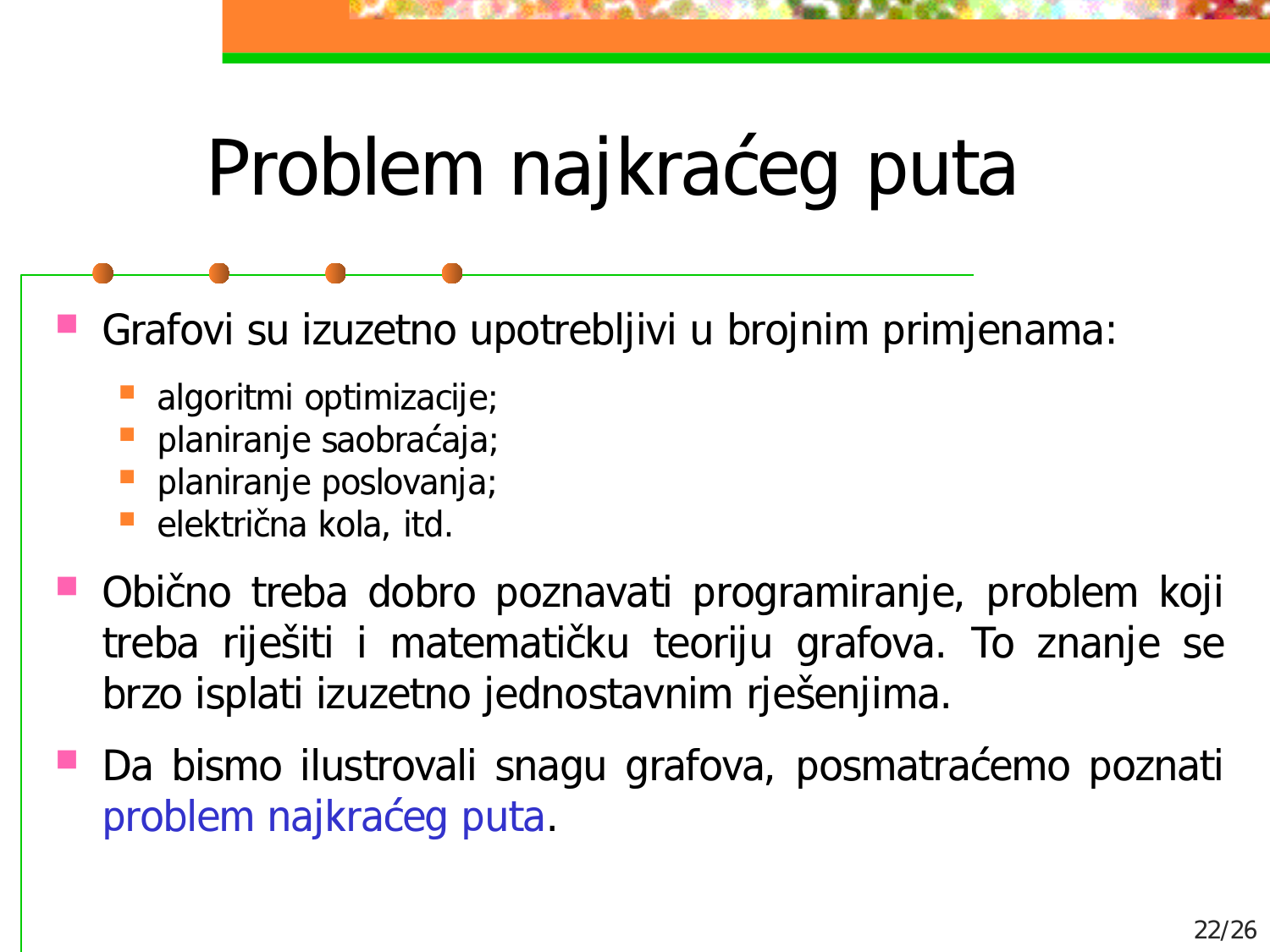

# Problem najkraćeg puta
Grafovi su izuzetno upotrebljivi u brojnim primjenama:
algoritmi optimizacije;
planiranje saobraćaja;
planiranje poslovanja;
električna kola, itd.
Obično treba dobro poznavati programiranje, problem koji treba riješiti i matematičku teoriju grafova. To znanje se brzo isplati izuzetno jednostavnim rješenjima.
Da bismo ilustrovali snagu grafova, posmatraćemo poznati problem najkraćeg puta.
22/26